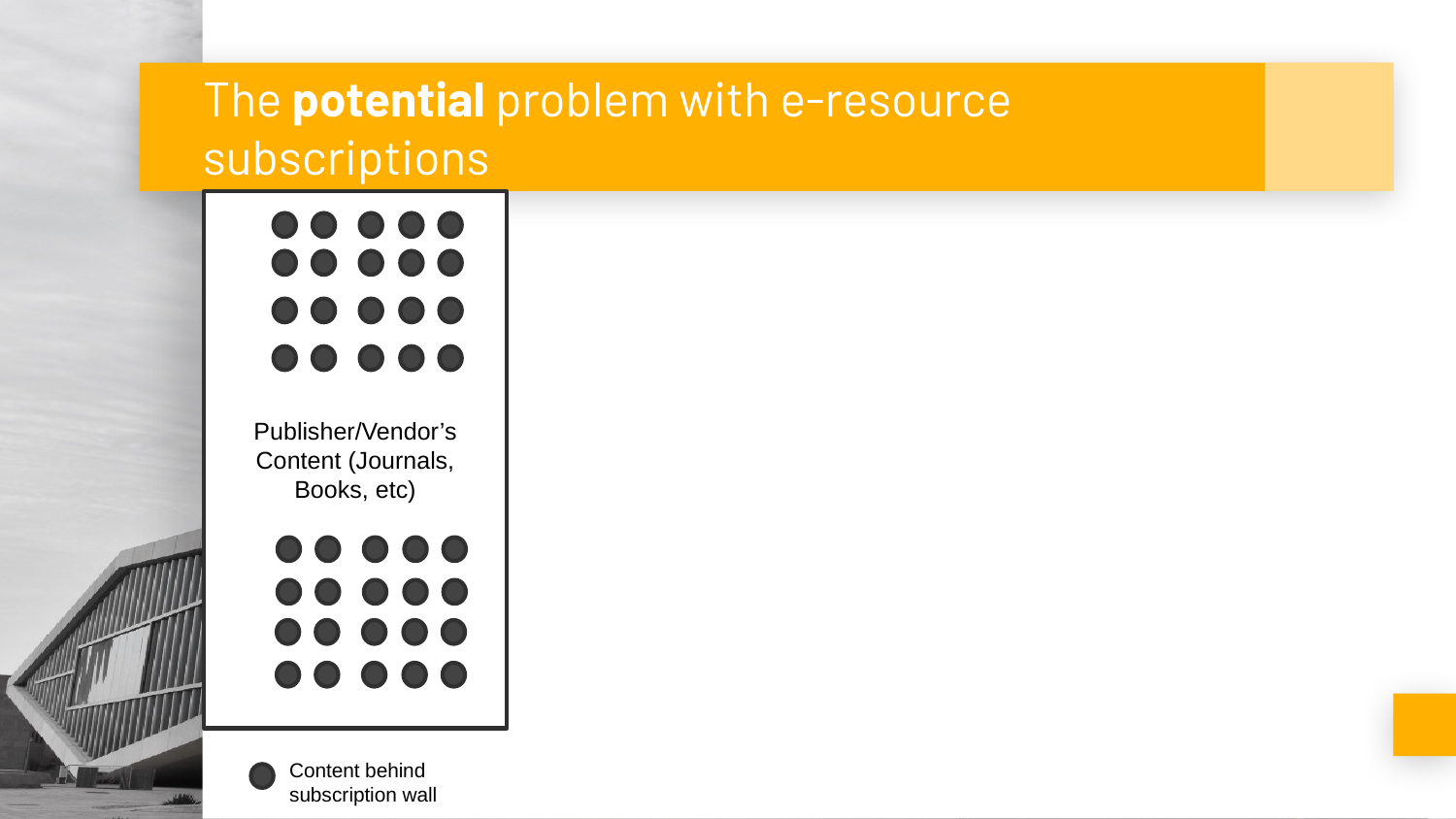

# The potential problem with e-resource subscriptions
Publisher/Vendor’s Content (Journals, Books, etc)

Content behind subscription wall